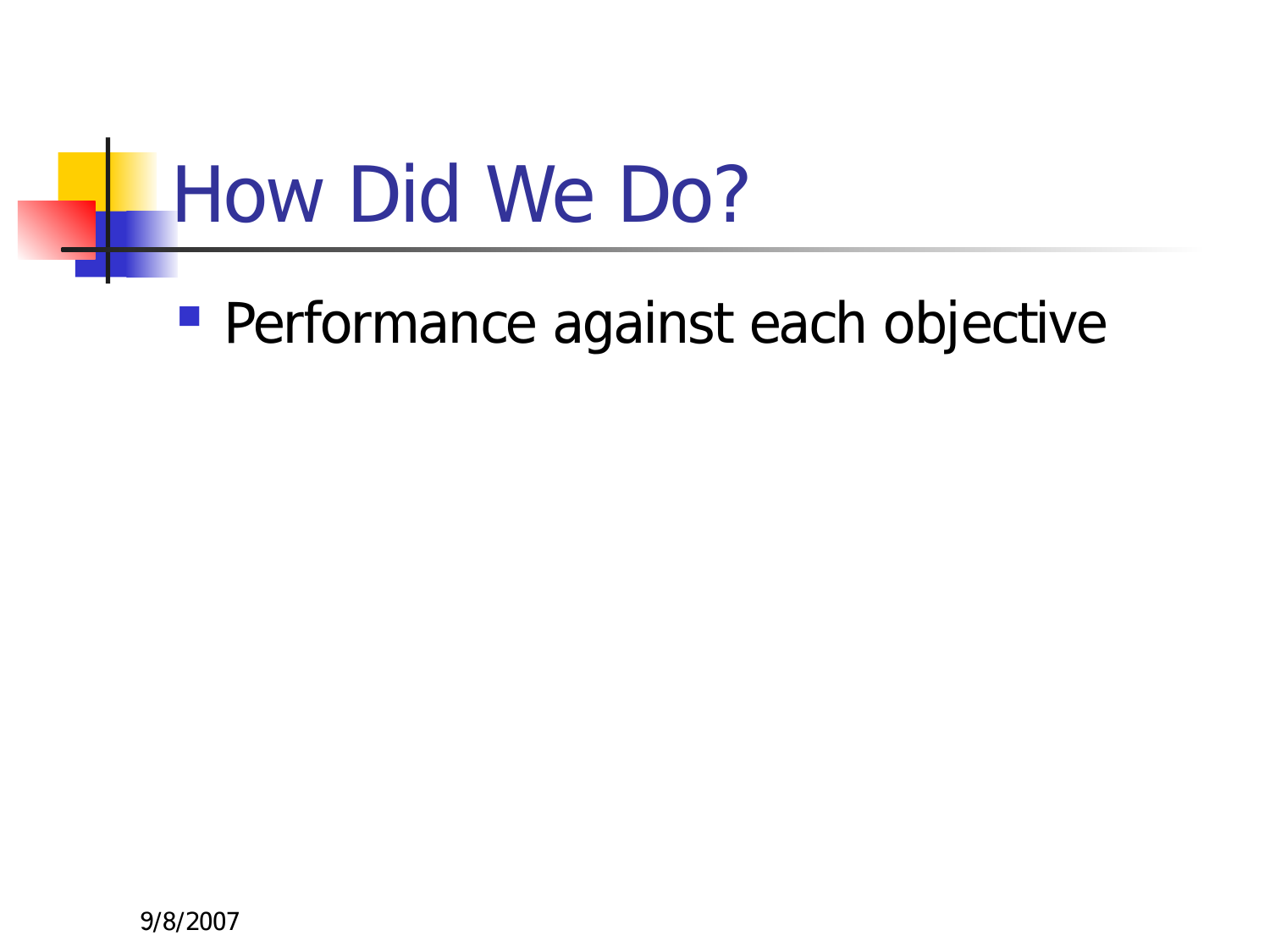

# How Did We Do?
Performance against each objective
9/8/2007